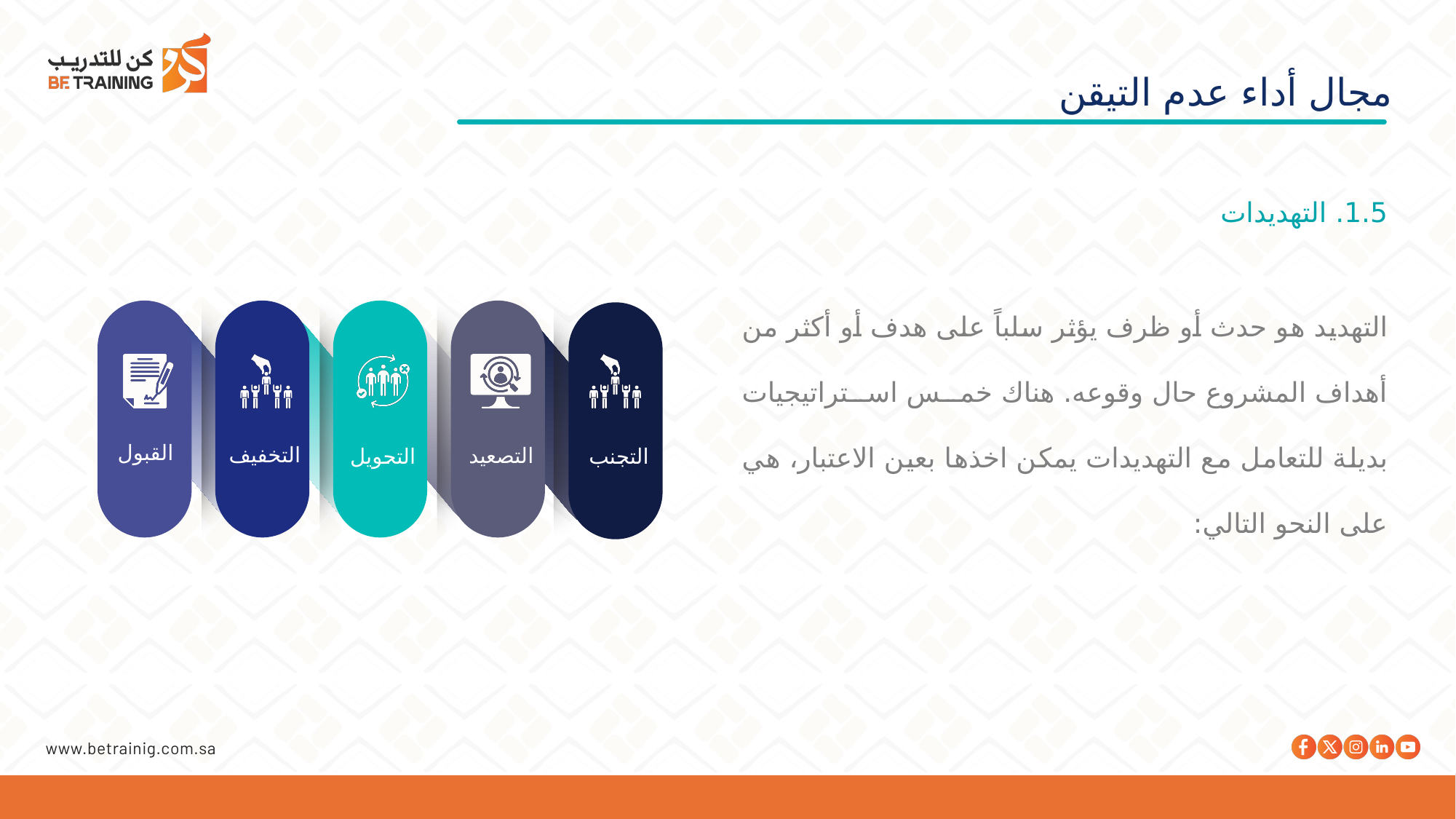

مجال أداء عدم التيقن
1.5. التهديدات

التهديد هو حدث أو ظرف يؤثر سلباً على هدف أو أكثر من أهداف المشروع حال وقوعه. هناك خمس استراتيجيات بديلة للتعامل مع التهديدات يمكن اخذها بعين الاعتبار، هي على النحو التالي:

القبول
التخفيف
التصعيد
التحويل
التجنب